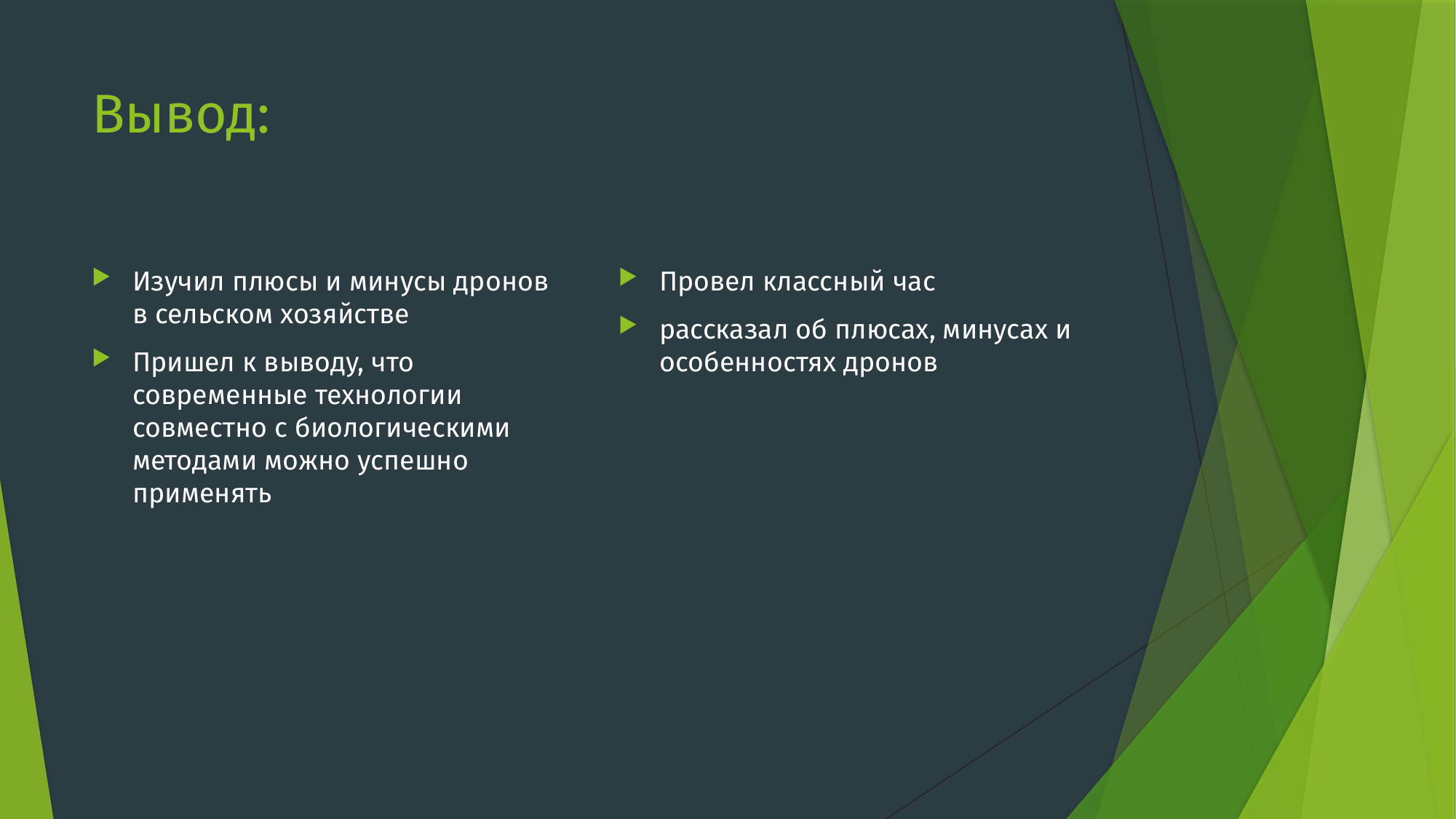

# Вывод:
Изучил плюсы и минусы дронов в сельском хозяйстве
Пришел к выводу, что современные технологии совместно с биологическими методами можно успешно применять
Провел классный час
рассказал об плюсах, минусах и особенностях дронов